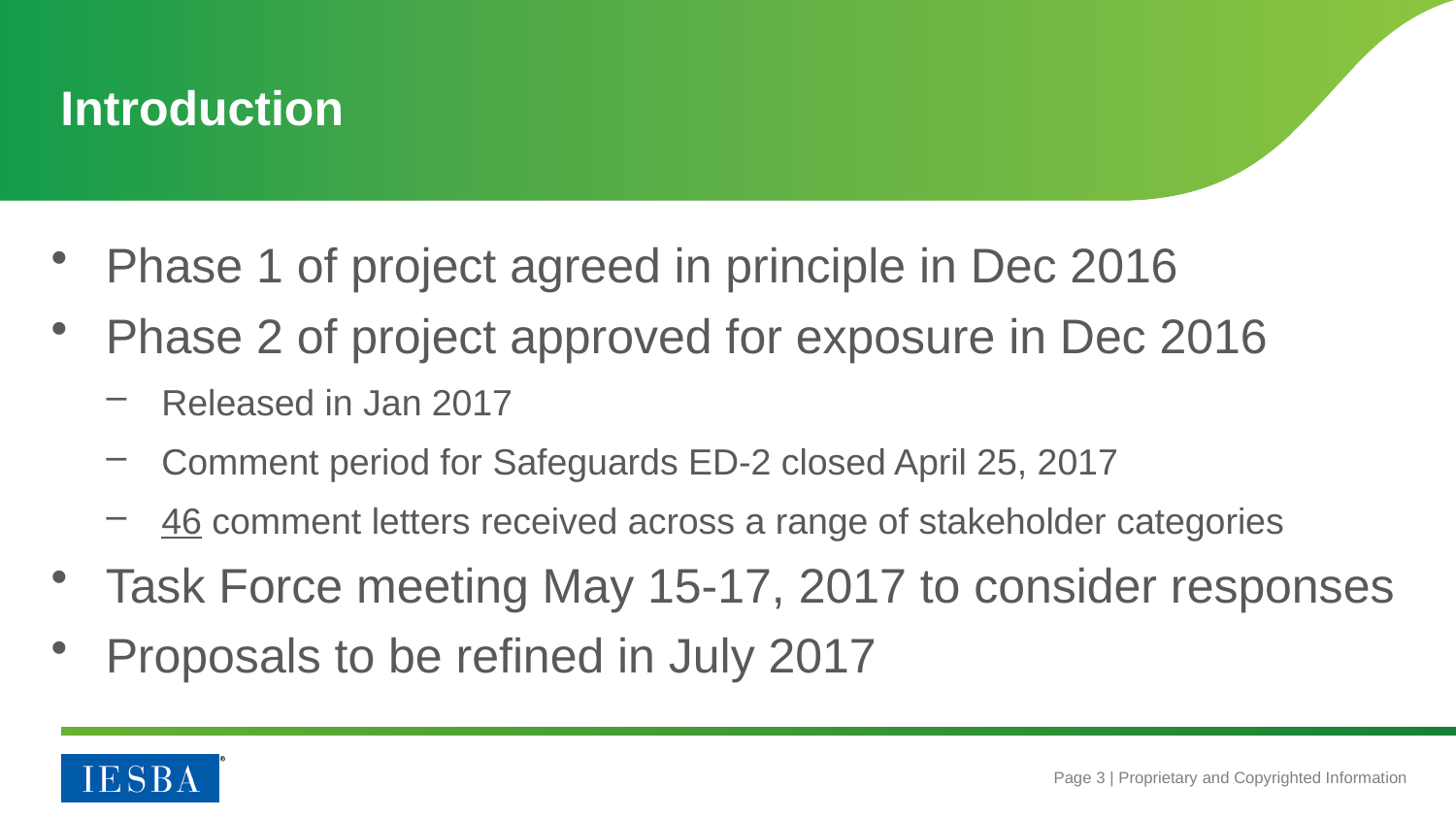

# Introduction
Phase 1 of project agreed in principle in Dec 2016
Phase 2 of project approved for exposure in Dec 2016
Released in Jan 2017
Comment period for Safeguards ED-2 closed April 25, 2017
46 comment letters received across a range of stakeholder categories
Task Force meeting May 15-17, 2017 to consider responses
Proposals to be refined in July 2017